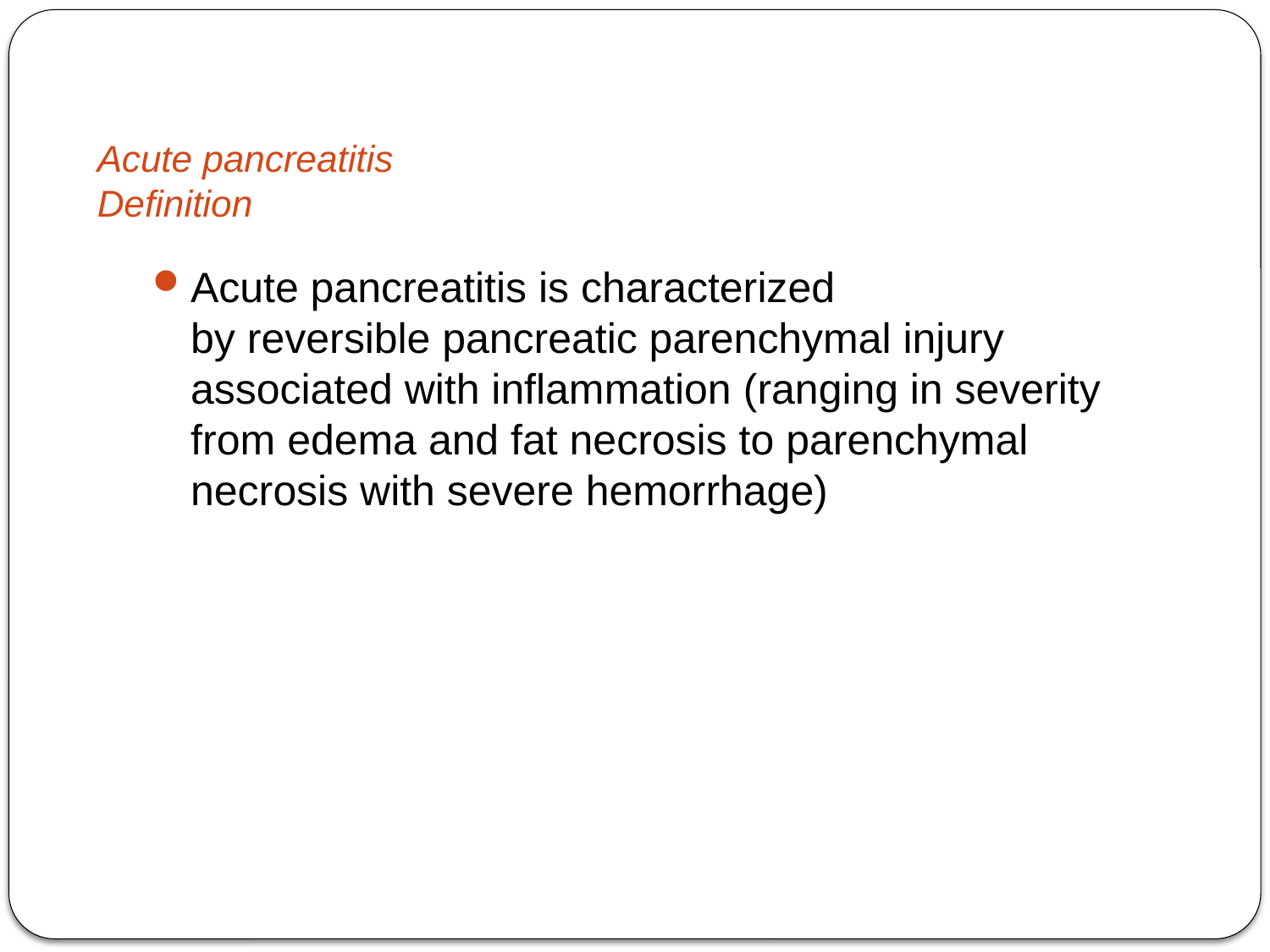

# Acute pancreatitis Definition
Acute pancreatitis is characterized by reversible pancreatic parenchymal injury associated with inflammation (ranging in severity from edema and fat necrosis to parenchymal necrosis with severe hemorrhage)